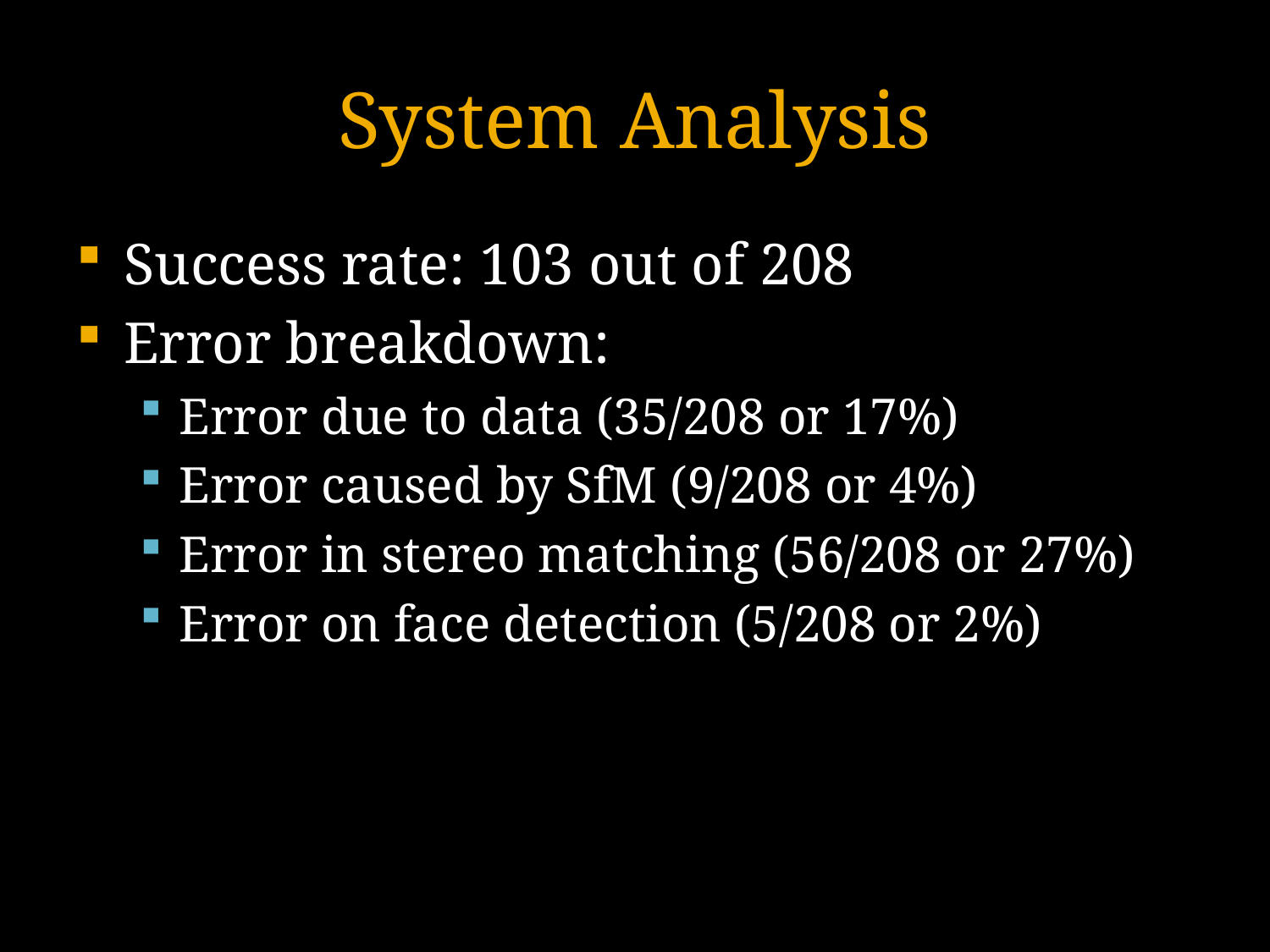

# System Analysis
Success rate: 103 out of 208
Error breakdown:
Error due to data (35/208 or 17%)
Error caused by SfM (9/208 or 4%)
Error in stereo matching (56/208 or 27%)
Error on face detection (5/208 or 2%)